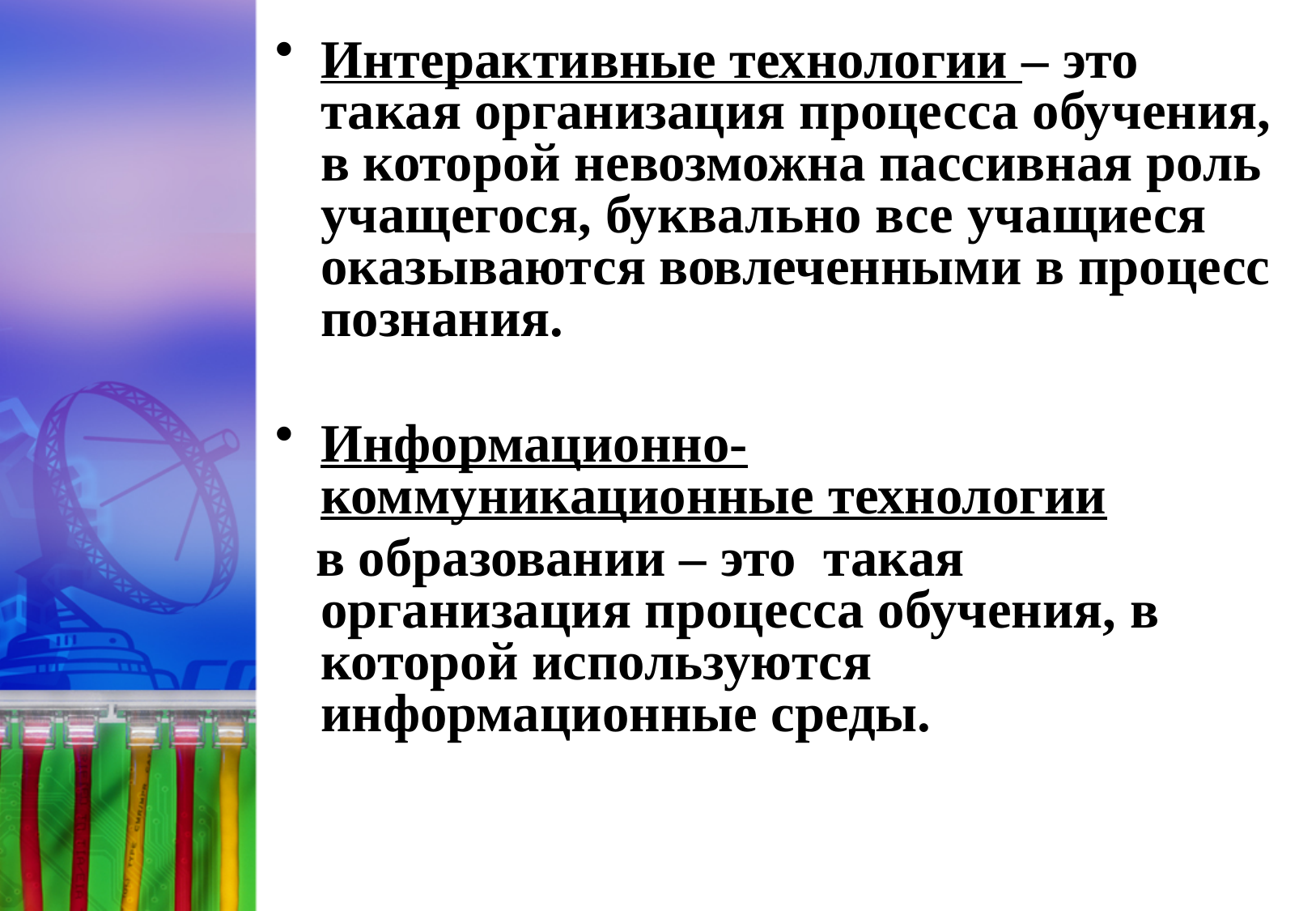

Интерактивные технологии – это такая организация процесса обучения, в которой невозможна пассивная роль учащегося, буквально все учащиеся оказываются вовлеченными в процесс познания.

Информационно-коммуникационные технологии
   в образовании – это  такая организация процесса обучения, в которой используются информационные среды.